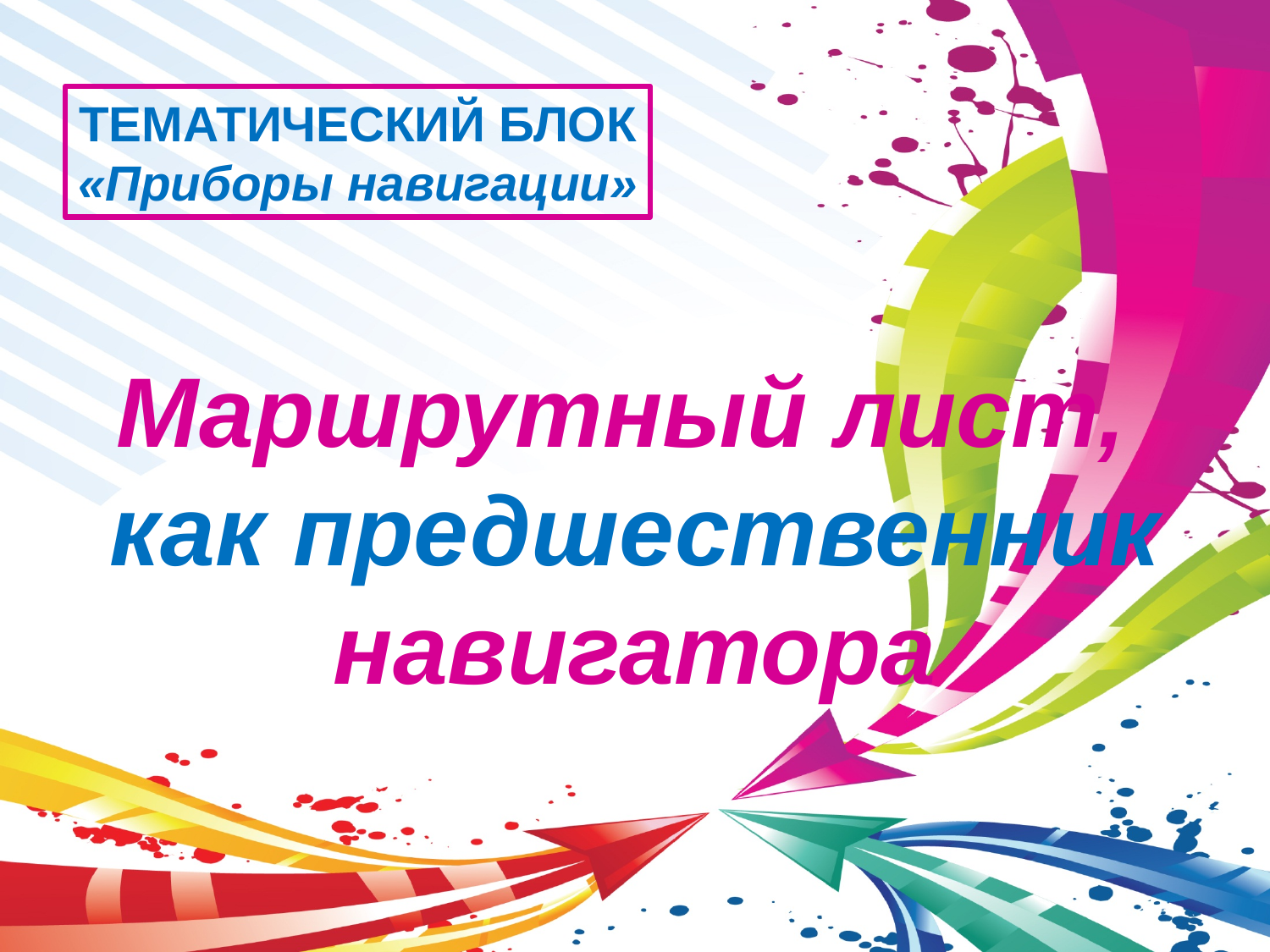

ТЕМАТИЧЕСКИЙ БЛОК
«Приборы навигации»
# Маршрутный лист, как предшественник навигатора